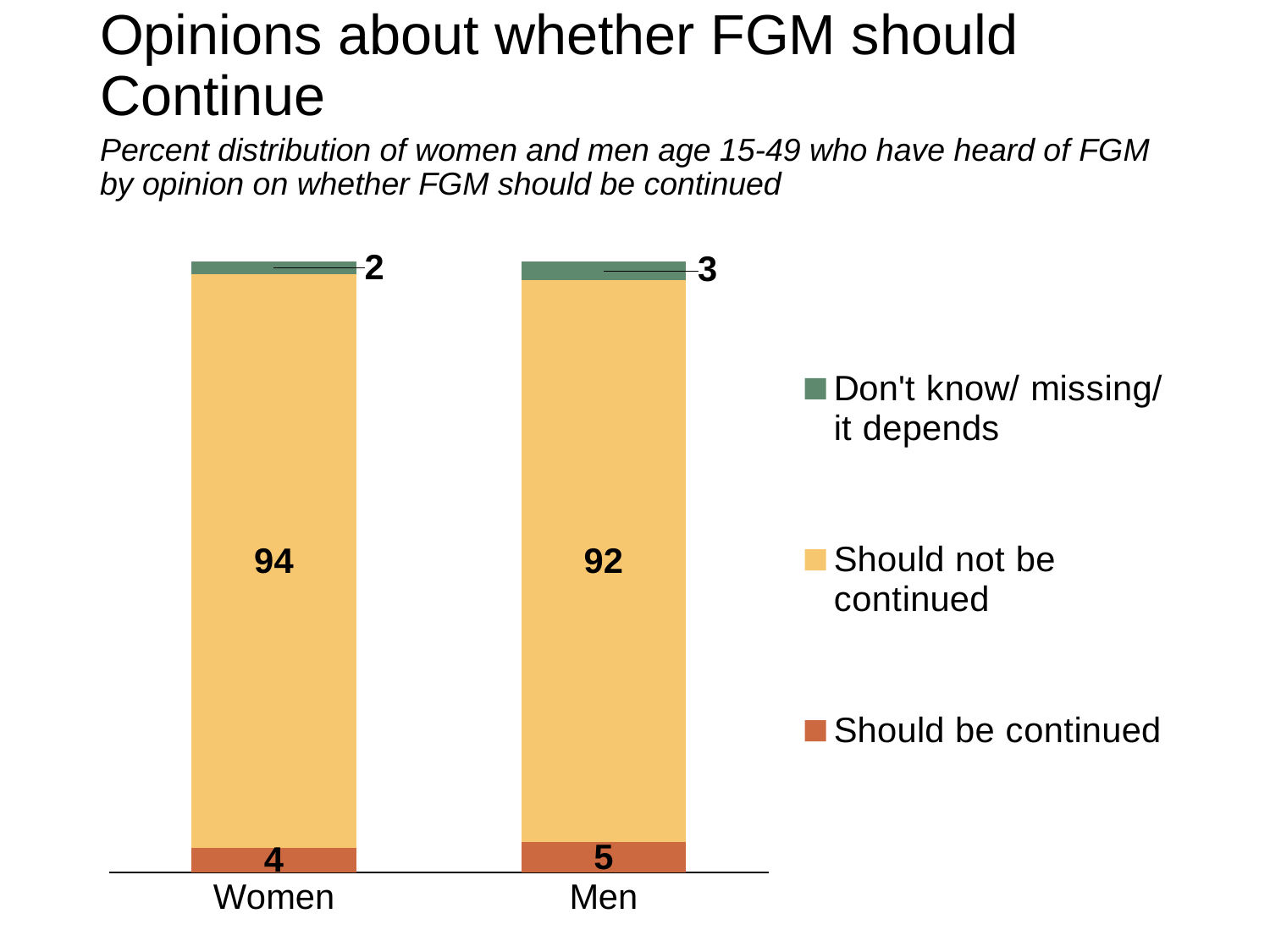

# Opinions about whether FGM should Continue
Percent distribution of women and men age 15-49 who have heard of FGM by opinion on whether FGM should be continued

### Chart

| Category | Should be continued | Should not be continued | Don't know/ missing/ it depends |
|---|---|---|---|
| Women | 4.0 | 94.0 | 2.0 |
| Men | 5.0 | 92.0 | 3.0 |